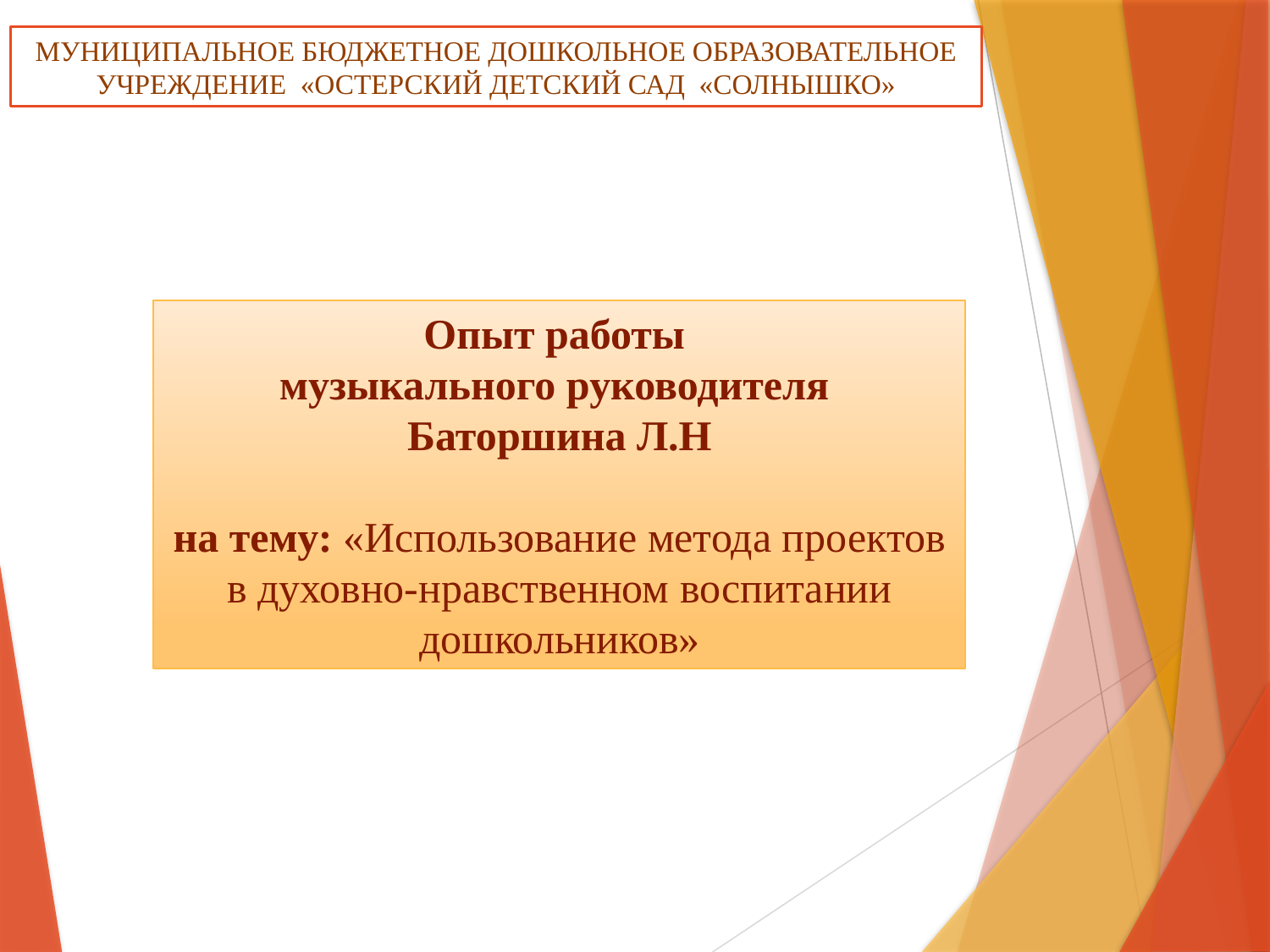

МУНИЦИПАЛЬНОЕ БЮДЖЕТНОЕ ДОШКОЛЬНОЕ ОБРАЗОВАТЕЛЬНОЕ УЧРЕЖДЕНИЕ  «ОСТЕРСКИЙ ДЕТСКИЙ САД  «СОЛНЫШКО»
Опыт работы
музыкального руководителя
Баторшина Л.Н
на тему: «Использование метода проектов в духовно-нравственном воспитании дошкольников»